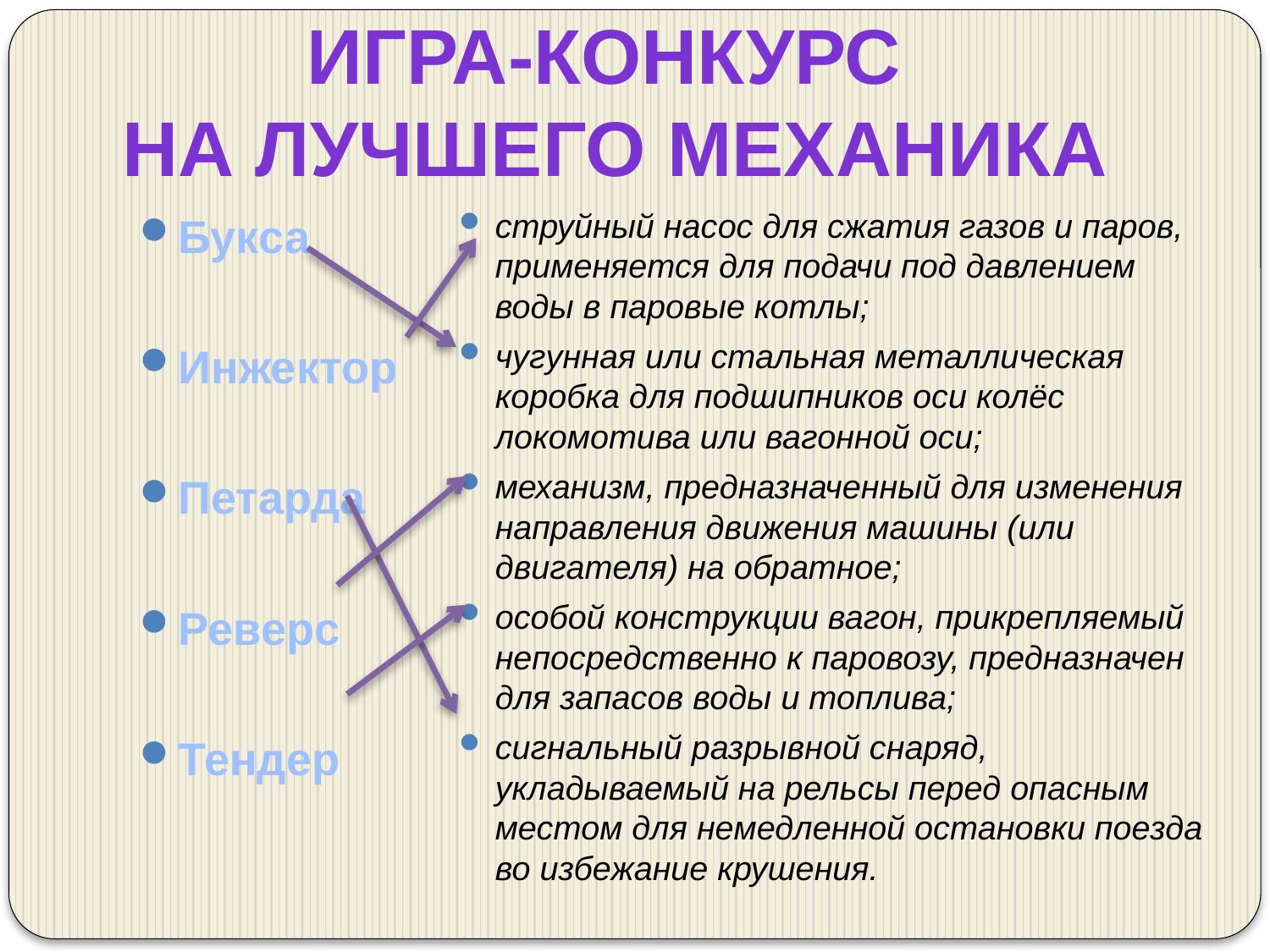

Игра-конкурс
на лучшего механика
струйный насос для сжатия газов и паров, применяется для подачи под давлением воды в паровые котлы;
чугунная или стальная металлическая коробка для подшипников оси колёс локомотива или вагонной оси;
механизм, предназначенный для изменения направления движения машины (или двигателя) на обратное;
особой конструкции вагон, прикрепляемый непосредственно к паровозу, предназначен для запасов воды и топлива;
сигнальный разрывной снаряд, укладываемый на рельсы перед опасным местом для немедленной остановки поезда во избежание крушения.
Букса

Инжектор

Петарда

Реверс

Тендер